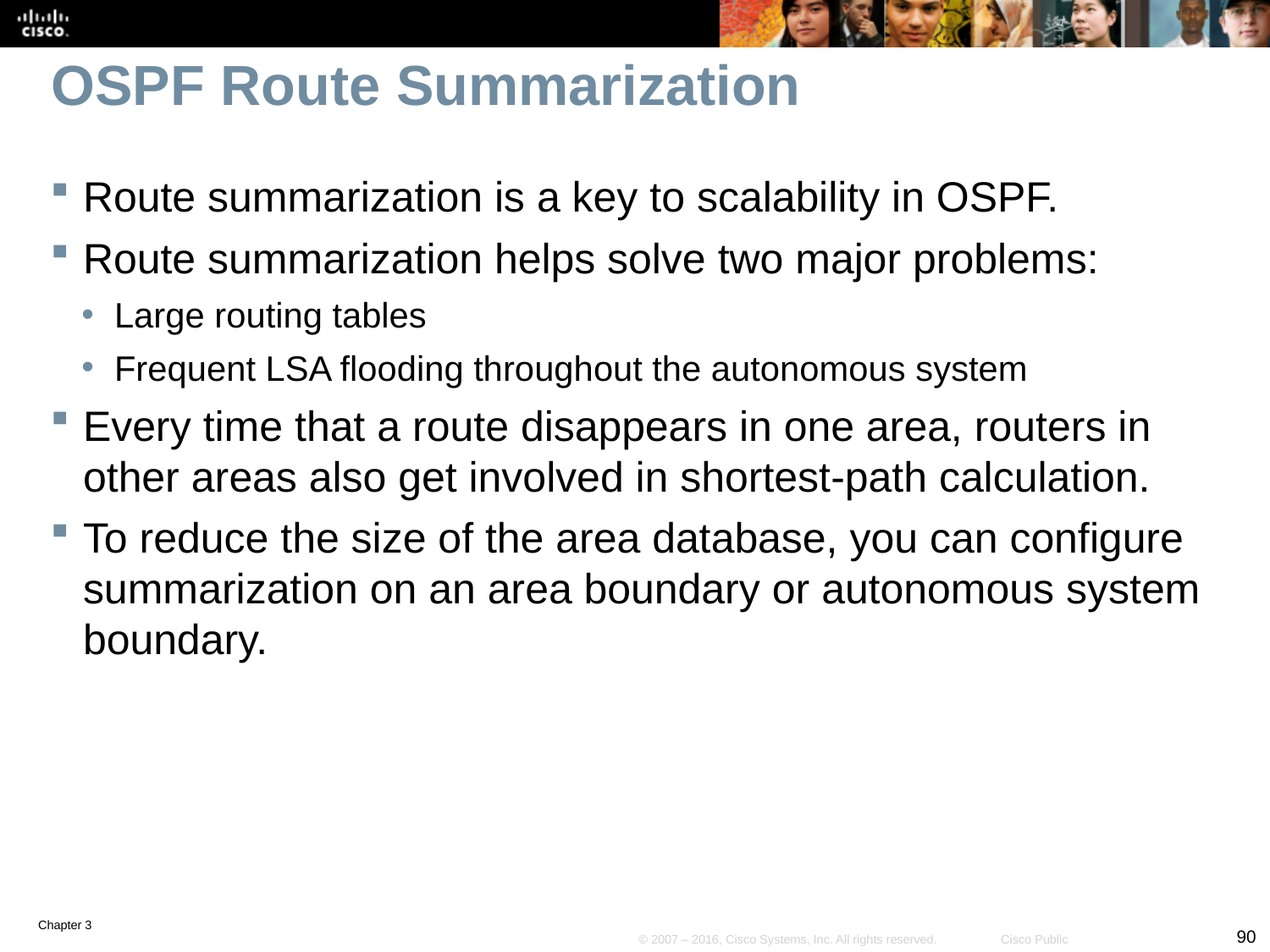

# OSPF Route Summarization
Route summarization is a key to scalability in OSPF.
Route summarization helps solve two major problems:
Large routing tables
Frequent LSA flooding throughout the autonomous system
Every time that a route disappears in one area, routers in other areas also get involved in shortest-path calculation.
To reduce the size of the area database, you can configure summarization on an area boundary or autonomous system boundary.